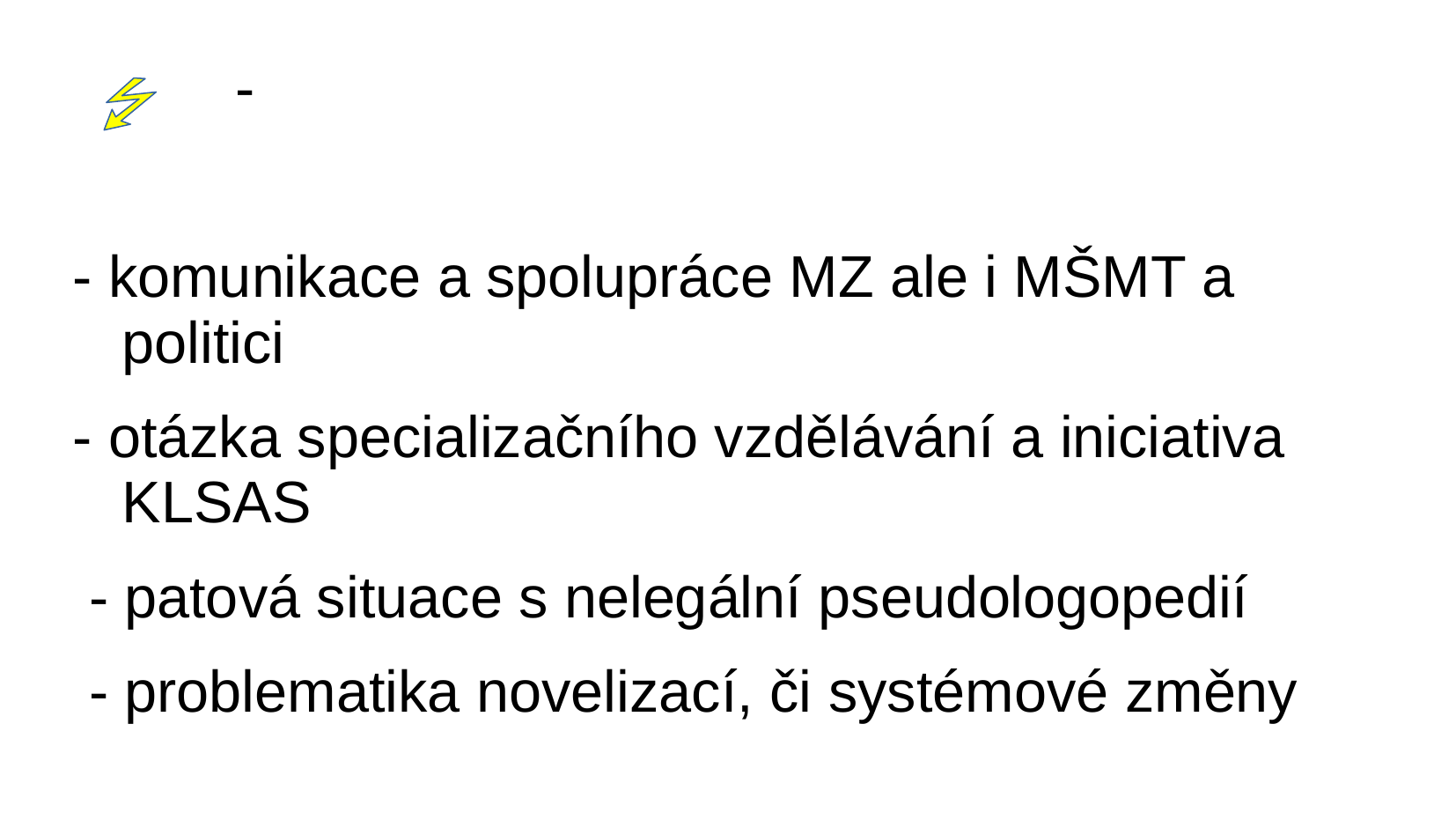

#
          -

- komunikace a spolupráce MZ ale i MŠMT a politici
- otázka specializačního vzdělávání a iniciativa KLSAS
 - patová situace s nelegální pseudologopedií
 - problematika novelizací, či systémové změny